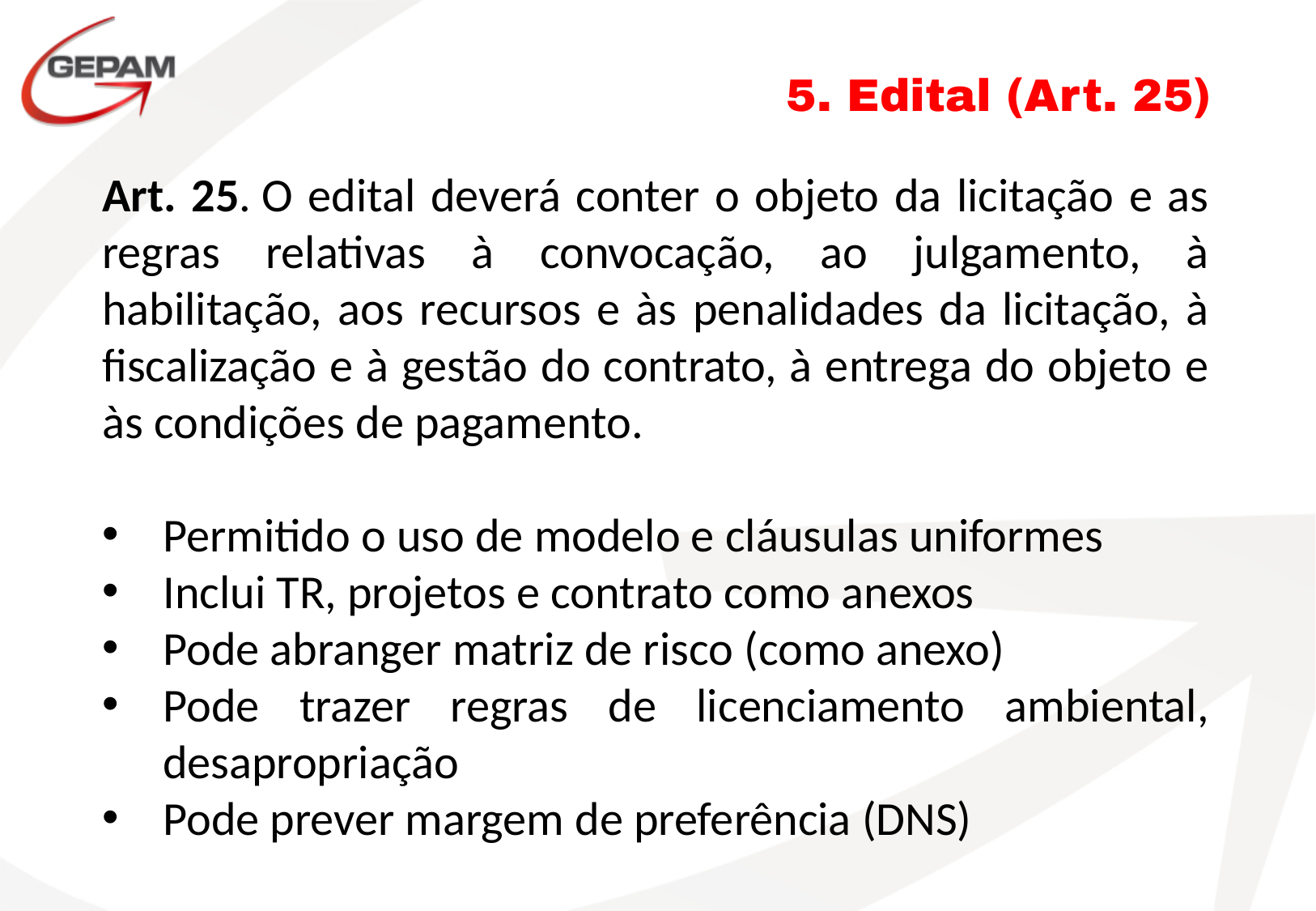

5. Edital (Art. 25)
Art. 25. O edital deverá conter o objeto da licitação e as regras relativas à convocação, ao julgamento, à habilitação, aos recursos e às penalidades da licitação, à fiscalização e à gestão do contrato, à entrega do objeto e às condições de pagamento.

Permitido o uso de modelo e cláusulas uniformes
Inclui TR, projetos e contrato como anexos
Pode abranger matriz de risco (como anexo)
Pode trazer regras de licenciamento ambiental, desapropriação
Pode prever margem de preferência (DNS)